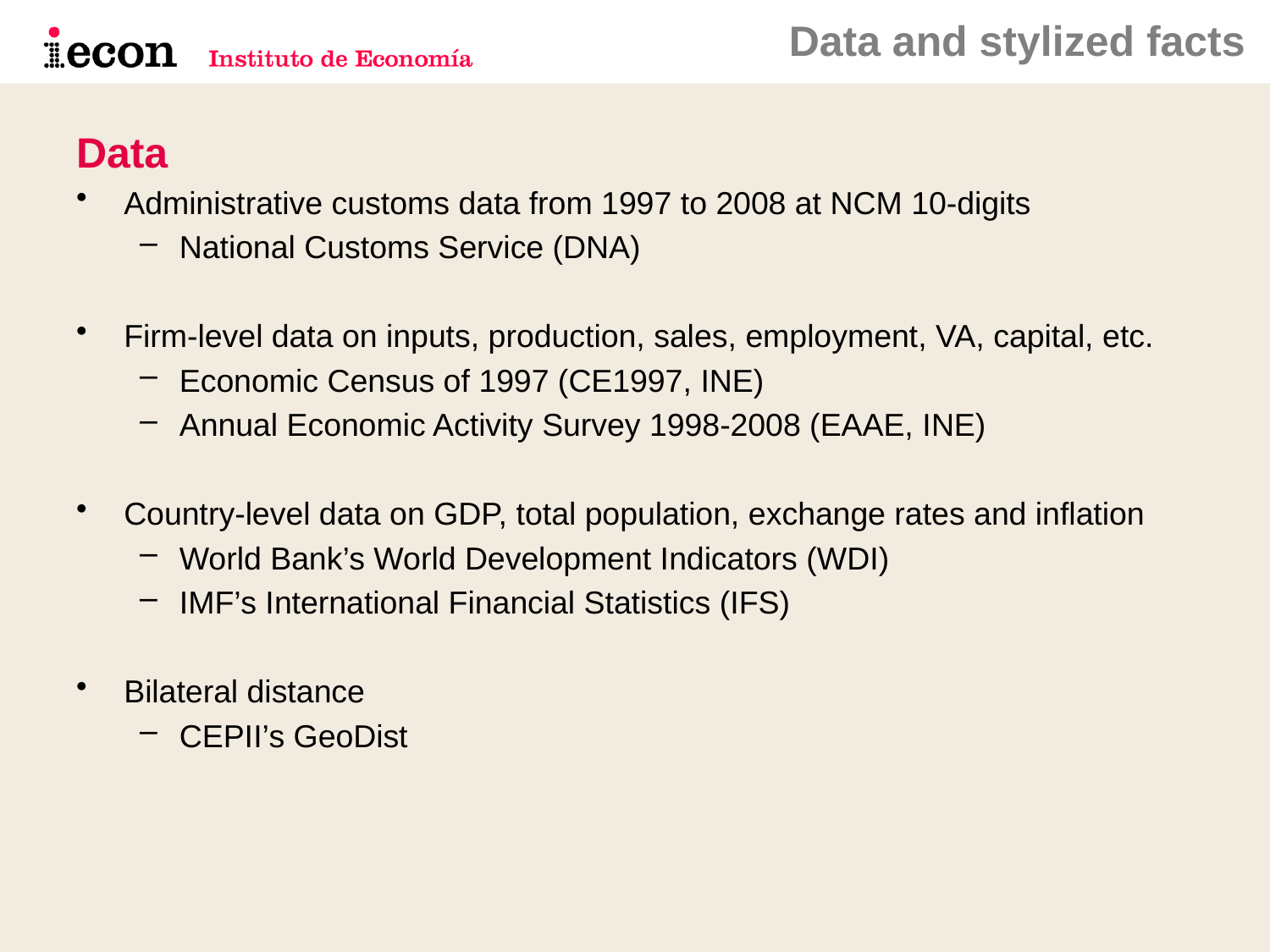

Data and stylized facts
Data
Administrative customs data from 1997 to 2008 at NCM 10-digits
National Customs Service (DNA)

Firm-level data on inputs, production, sales, employment, VA, capital, etc.
Economic Census of 1997 (CE1997, INE)
Annual Economic Activity Survey 1998-2008 (EAAE, INE)

Country-level data on GDP, total population, exchange rates and inflation
World Bank’s World Development Indicators (WDI)
IMF’s International Financial Statistics (IFS)

Bilateral distance
CEPII’s GeoDist